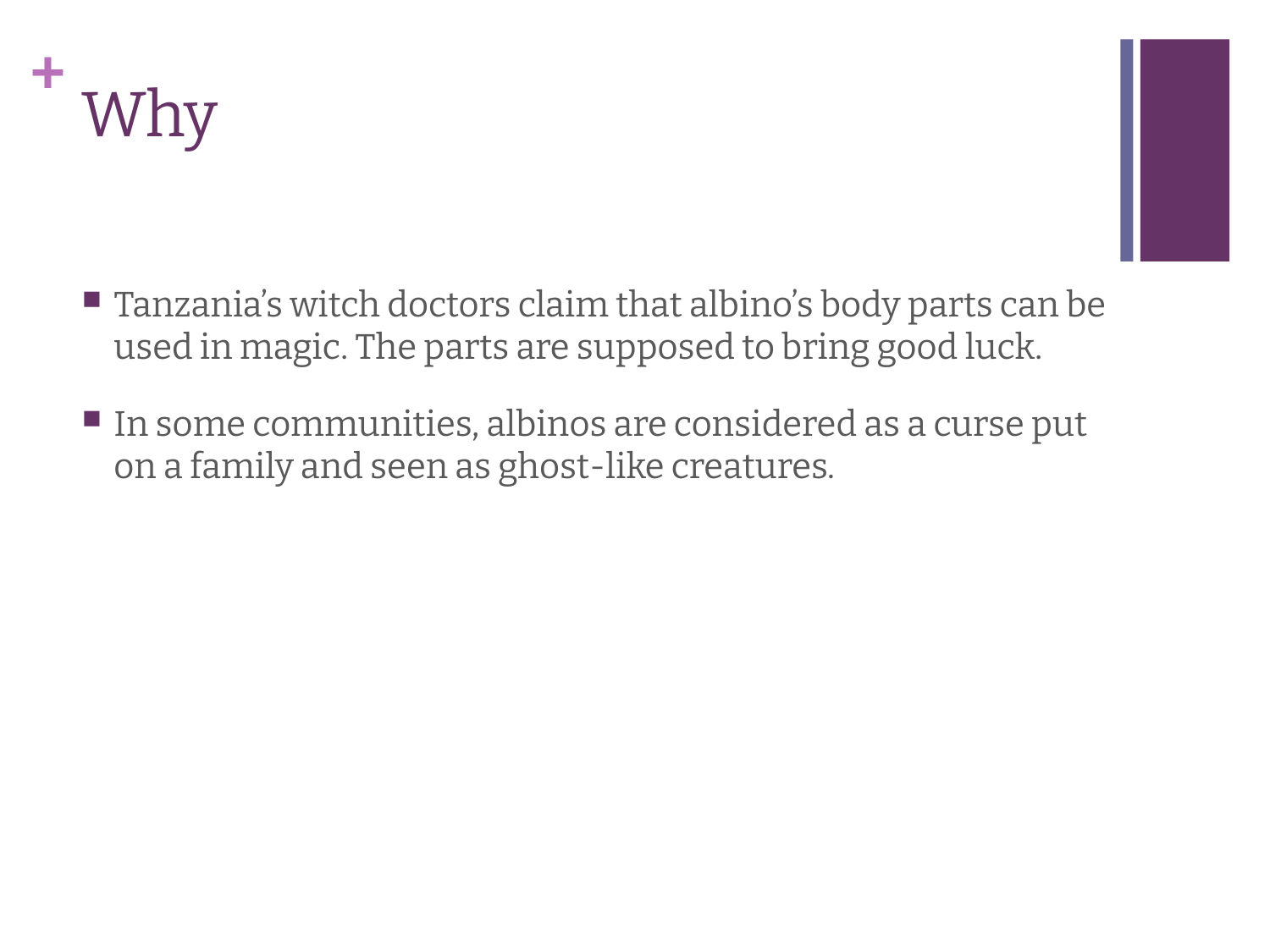

# Why
Tanzania’s witch doctors claim that albino’s body parts can be used in magic. The parts are supposed to bring good luck.
In some communities, albinos are considered as a curse put on a family and seen as ghost-like creatures.